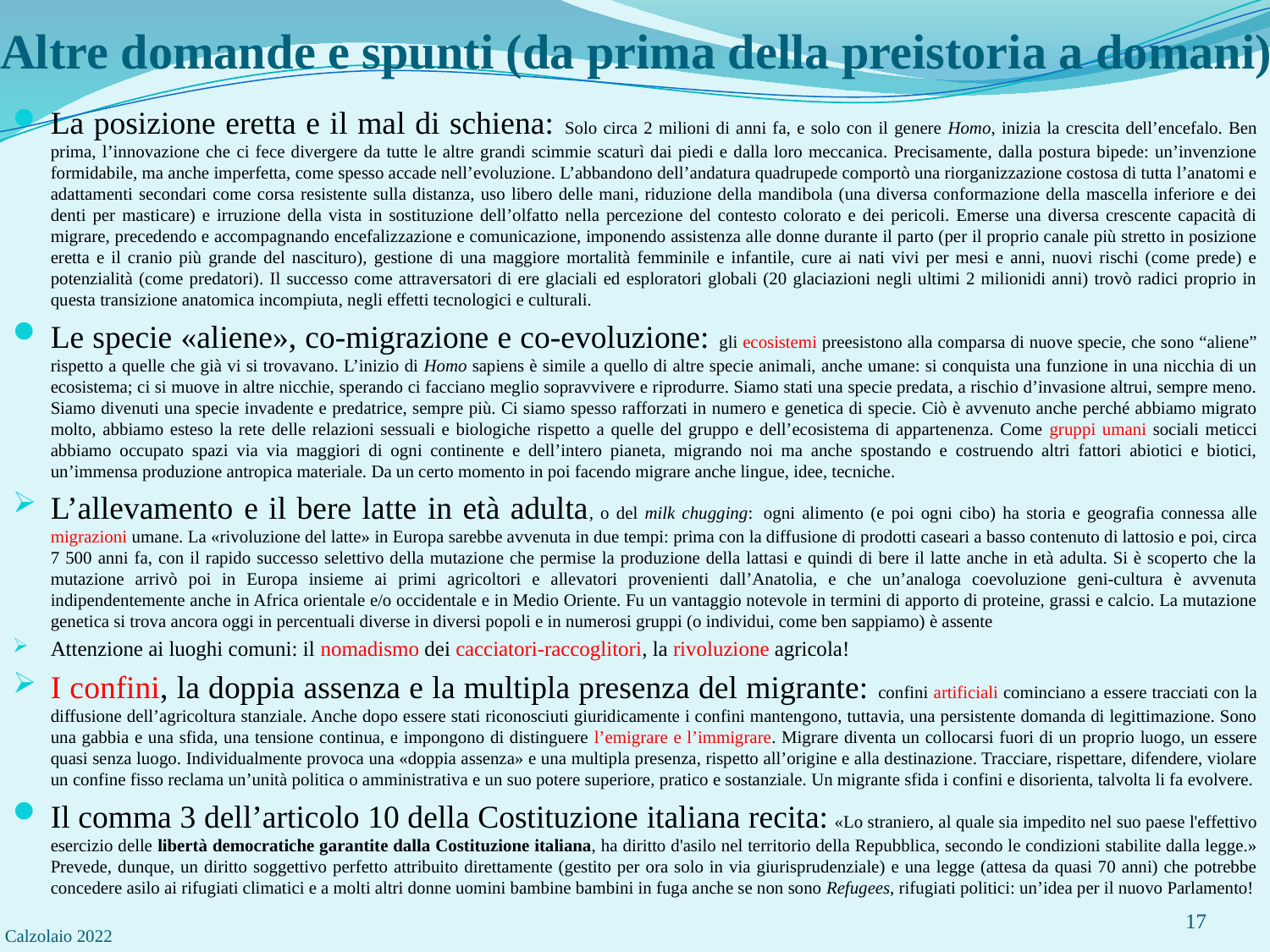

# Altre domande e spunti (da prima della preistoria a domani)
La posizione eretta e il mal di schiena: Solo circa 2 milioni di anni fa, e solo con il genere Homo, inizia la crescita dell’encefalo. Ben prima, l’innovazione che ci fece divergere da tutte le altre grandi scimmie scaturì dai piedi e dalla loro meccanica. Precisamente, dalla postura bipede: un’invenzione formidabile, ma anche imperfetta, come spesso accade nell’evoluzione. L’abbandono dell’andatura quadrupede comportò una riorganizzazione costosa di tutta l’anatomi e adattamenti secondari come corsa resistente sulla distanza, uso libero delle mani, riduzione della mandibola (una diversa conformazione della mascella inferiore e dei denti per masticare) e irruzione della vista in sostituzione dell’olfatto nella percezione del contesto colorato e dei pericoli. Emerse una diversa crescente capacità di migrare, precedendo e accompagnando encefalizzazione e comunicazione, imponendo assistenza alle donne durante il parto (per il proprio canale più stretto in posizione eretta e il cranio più grande del nascituro), gestione di una maggiore mortalità femminile e infantile, cure ai nati vivi per mesi e anni, nuovi rischi (come prede) e potenzialità (come predatori). Il successo come attraversatori di ere glaciali ed esploratori globali (20 glaciazioni negli ultimi 2 milionidi anni) trovò radici proprio in questa transizione anatomica incompiuta, negli effetti tecnologici e culturali.
Le specie «aliene», co-migrazione e co-evoluzione: gli ecosistemi preesistono alla comparsa di nuove specie, che sono “aliene” rispetto a quelle che già vi si trovavano. L’inizio di Homo sapiens è simile a quello di altre specie animali, anche umane: si conquista una funzione in una nicchia di un ecosistema; ci si muove in altre nicchie, sperando ci facciano meglio sopravvivere e riprodurre. Siamo stati una specie predata, a rischio d’invasione altrui, sempre meno. Siamo divenuti una specie invadente e predatrice, sempre più. Ci siamo spesso rafforzati in numero e genetica di specie. Ciò è avvenuto anche perché abbiamo migrato molto, abbiamo esteso la rete delle relazioni sessuali e biologiche rispetto a quelle del gruppo e dell’ecosistema di appartenenza. Come gruppi umani sociali meticci abbiamo occupato spazi via via maggiori di ogni continente e dell’intero pianeta, migrando noi ma anche spostando e costruendo altri fattori abiotici e biotici, un’immensa produzione antropica materiale. Da un certo momento in poi facendo migrare anche lingue, idee, tecniche.
L’allevamento e il bere latte in età adulta, o del milk chugging: ogni alimento (e poi ogni cibo) ha storia e geografia connessa alle migrazioni umane. La «rivoluzione del latte» in Europa sarebbe avvenuta in due tempi: prima con la diffusione di prodotti caseari a basso contenuto di lattosio e poi, circa 7 500 anni fa, con il rapido successo selettivo della mutazione che permise la produzione della lattasi e quindi di bere il latte anche in età adulta. Si è scoperto che la mutazione arrivò poi in Europa insieme ai primi agricoltori e allevatori provenienti dall’Anatolia, e che un’analoga coevoluzione geni-cultura è avvenuta indipendentemente anche in Africa orientale e/o occidentale e in Medio Oriente. Fu un vantaggio notevole in termini di apporto di proteine, grassi e calcio. La mutazione genetica si trova ancora oggi in percentuali diverse in diversi popoli e in numerosi gruppi (o individui, come ben sappiamo) è assente
Attenzione ai luoghi comuni: il nomadismo dei cacciatori-raccoglitori, la rivoluzione agricola!
I confini, la doppia assenza e la multipla presenza del migrante: confini artificiali cominciano a essere tracciati con la diffusione dell’agricoltura stanziale. Anche dopo essere stati riconosciuti giuridicamente i confini mantengono, tuttavia, una persistente domanda di legittimazione. Sono una gabbia e una sfida, una tensione continua, e impongono di distinguere l’emigrare e l’immigrare. Migrare diventa un collocarsi fuori di un proprio luogo, un essere quasi senza luogo. Individualmente provoca una «doppia assenza» e una multipla presenza, rispetto all’origine e alla destinazione. Tracciare, rispettare, difendere, violare un confine fisso reclama un’unità politica o amministrativa e un suo potere superiore, pratico e sostanziale. Un migrante sfida i confini e disorienta, talvolta li fa evolvere.
Il comma 3 dell’articolo 10 della Costituzione italiana recita: «Lo straniero, al quale sia impedito nel suo paese l'effettivo esercizio delle libertà democratiche garantite dalla Costituzione italiana, ha diritto d'asilo nel territorio della Repubblica, secondo le condizioni stabilite dalla legge.» Prevede, dunque, un diritto soggettivo perfetto attribuito direttamente (gestito per ora solo in via giurisprudenziale) e una legge (attesa da quasi 70 anni) che potrebbe concedere asilo ai rifugiati climatici e a molti altri donne uomini bambine bambini in fuga anche se non sono Refugees, rifugiati politici: un’idea per il nuovo Parlamento!
17
Calzolaio 2022